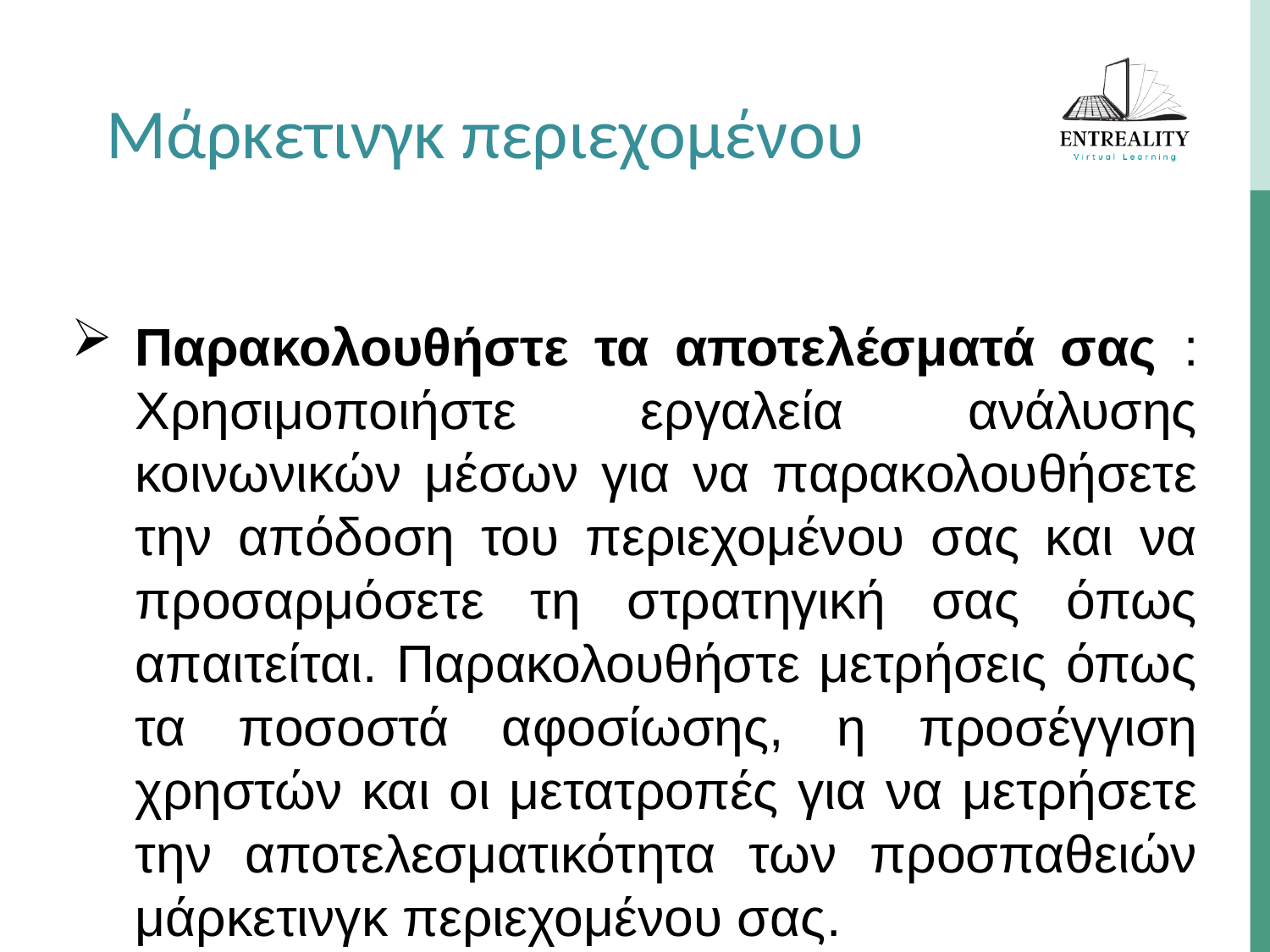

Μάρκετινγκ περιεχομένου

Παρακολουθήστε τα αποτελέσματά σας : Χρησιμοποιήστε εργαλεία ανάλυσης κοινωνικών μέσων για να παρακολουθήσετε την απόδοση του περιεχομένου σας και να προσαρμόσετε τη στρατηγική σας όπως απαιτείται. Παρακολουθήστε μετρήσεις όπως τα ποσοστά αφοσίωσης, η προσέγγιση χρηστών και οι μετατροπές για να μετρήσετε την αποτελεσματικότητα των προσπαθειών μάρκετινγκ περιεχομένου σας.